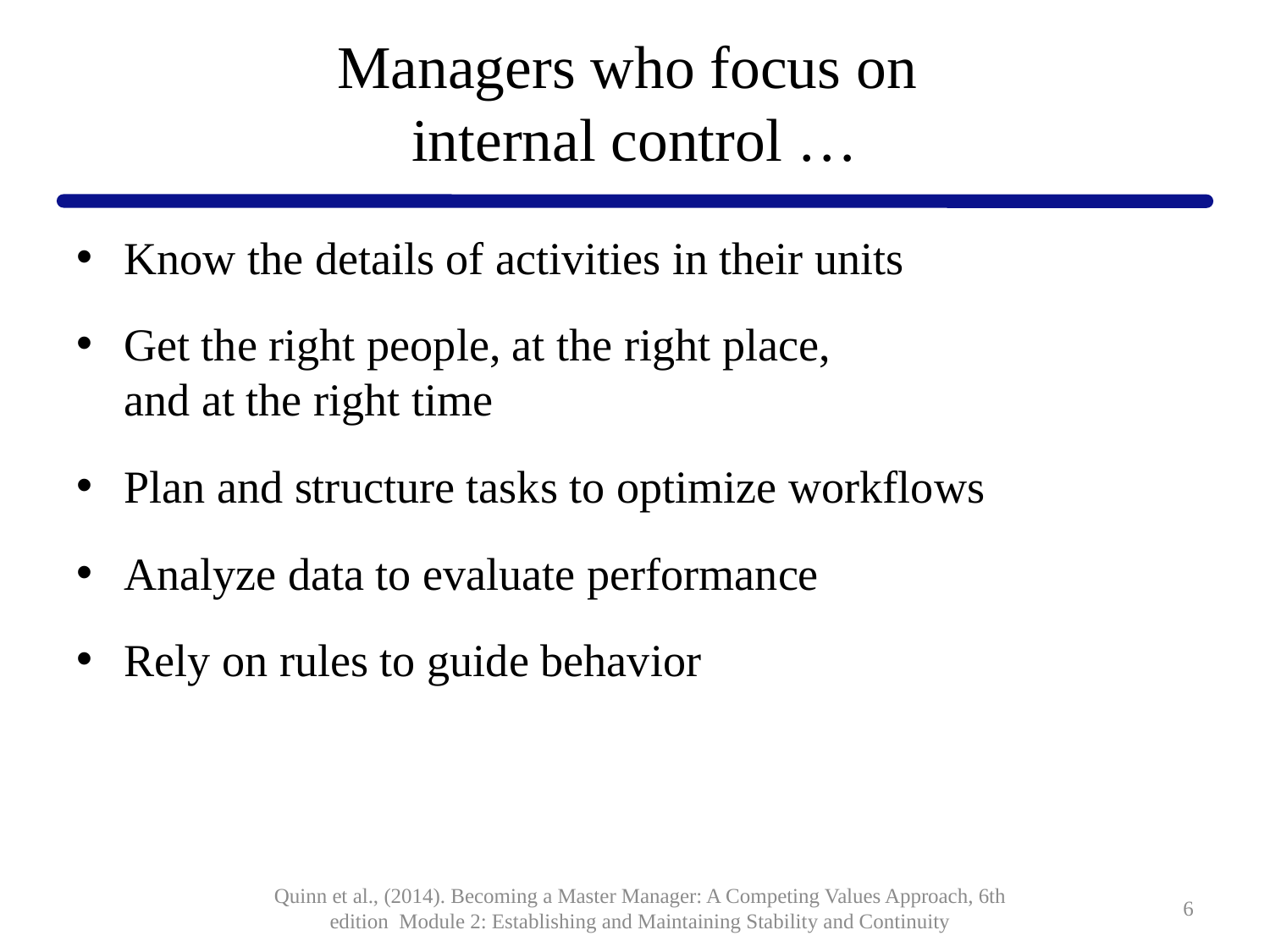

# Managers who focus on internal control …
Know the details of activities in their units
Get the right people, at the right place,
and at the right time
Plan and structure tasks to optimize workflows
Analyze data to evaluate performance
Rely on rules to guide behavior
Quinn et al., (2014). Becoming a Master Manager: A Competing Values Approach, 6th edition  Module 2: Establishing and Maintaining Stability and Continuity
6